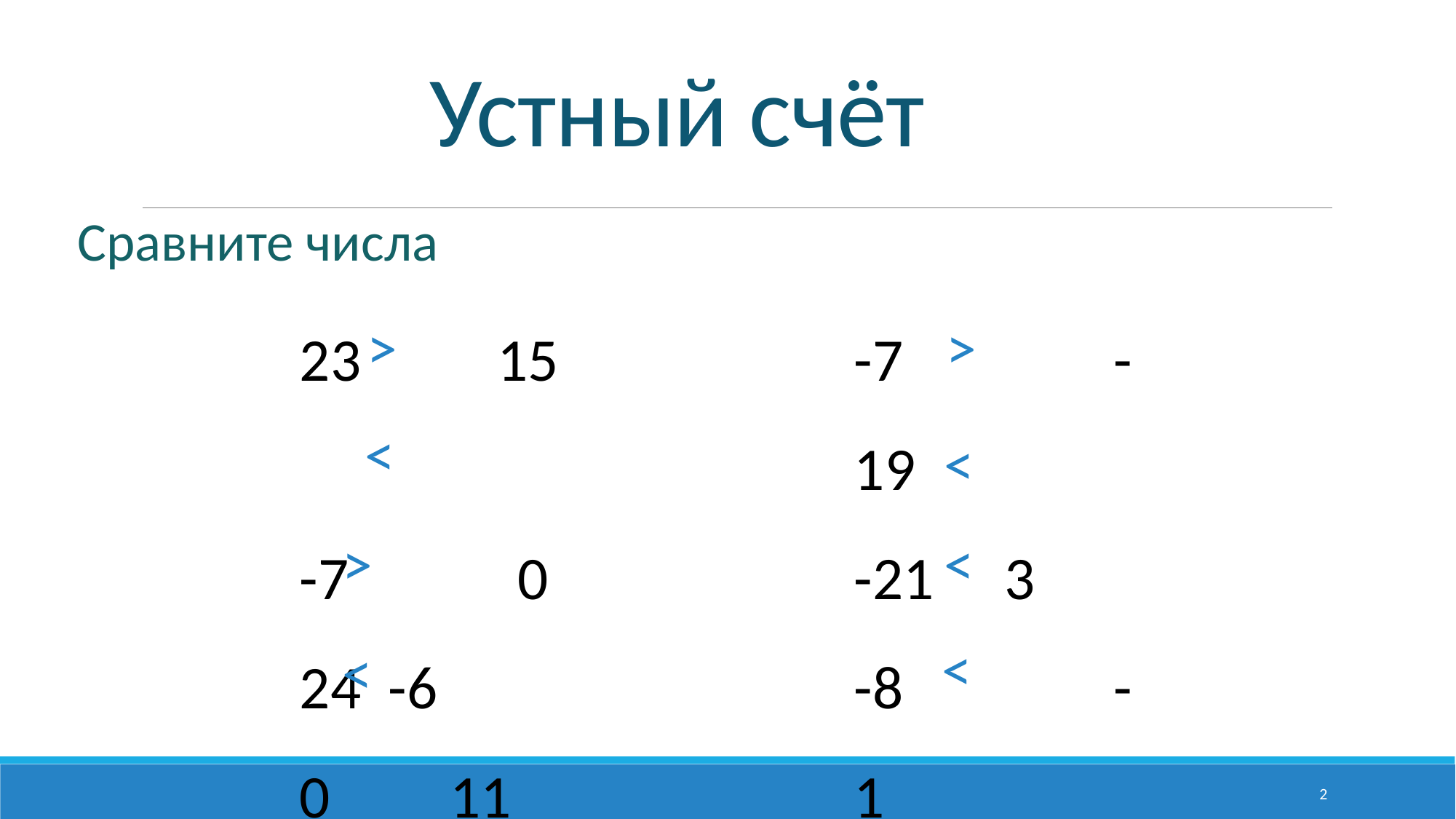

# Устный счёт
Сравните числа
 	15
-7		0
-6
0	   11
-7		   -19
-21	   3
-8		   -1
-5		   5
>
>
<
<
>
<
<
<
2